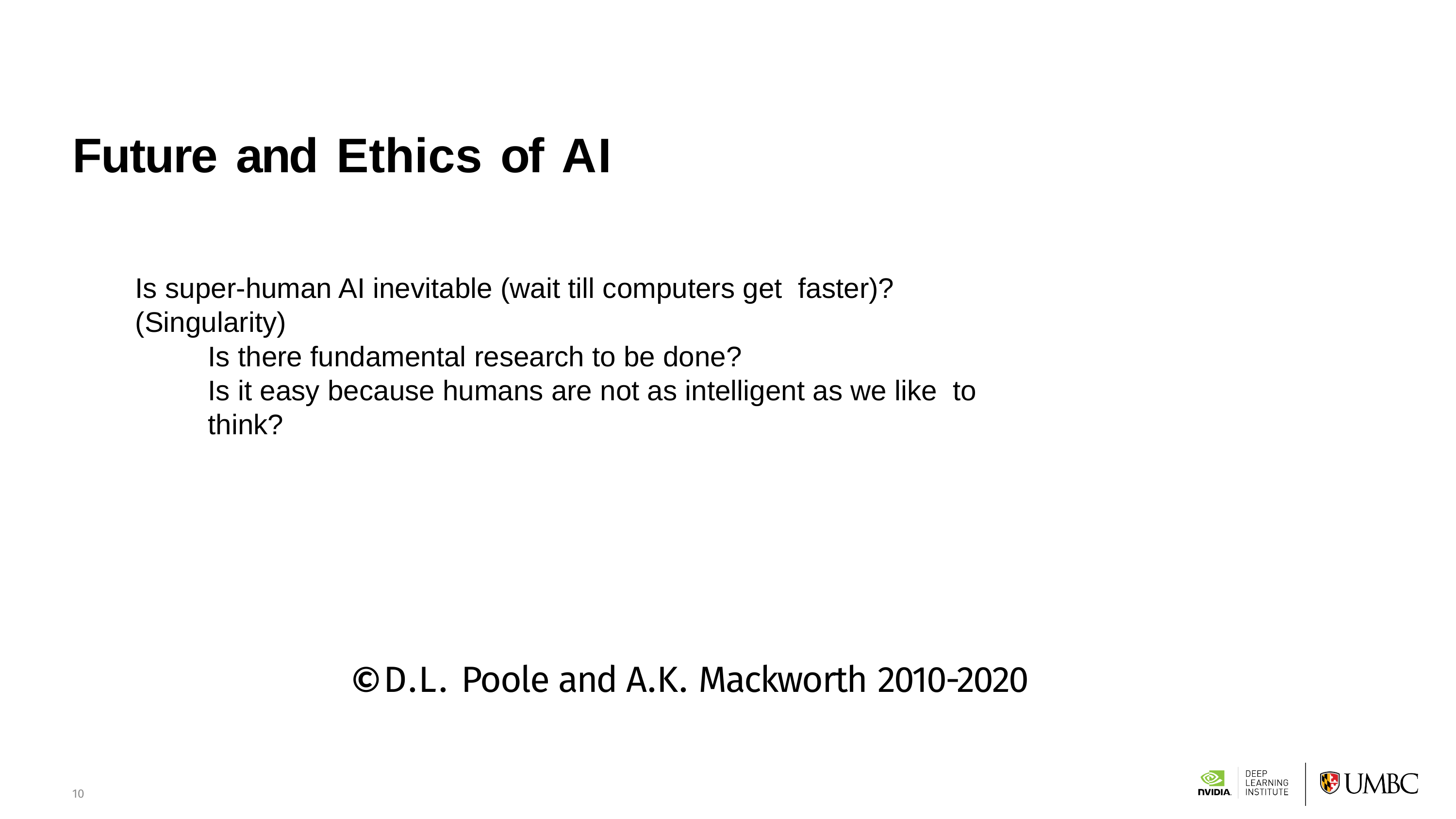

# Future and Ethics of AI
Is super-human AI inevitable (wait till computers get  faster)? (Singularity)
Is there fundamental research to be done?
Is it easy because humans are not as intelligent as we like  to think?
©D.L. Poole and A.K. Mackworth 2010-2020